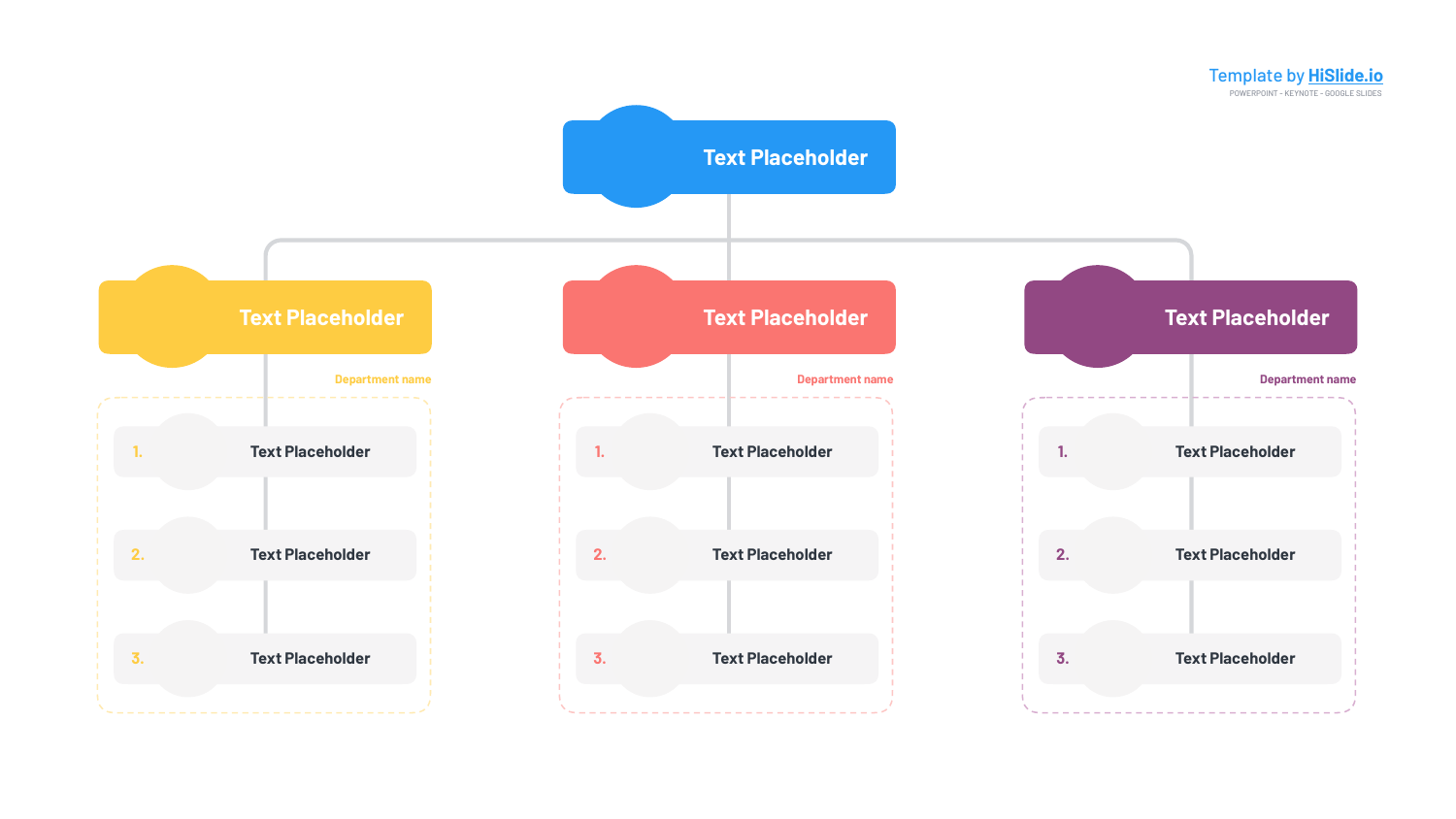

Template by HiSlide.io
POWERPOINT - KEYNOTE - GOOGLE SLIDES

Text Placeholder

Text Placeholder
Text Placeholder
Text Placeholder
Department name
Department name
Department name

1.
Text Placeholder
1.
Text Placeholder
1.
Text Placeholder

2.
Text Placeholder
2.
Text Placeholder
2.
Text Placeholder

3.
Text Placeholder
3.
Text Placeholder
3.
Text Placeholder